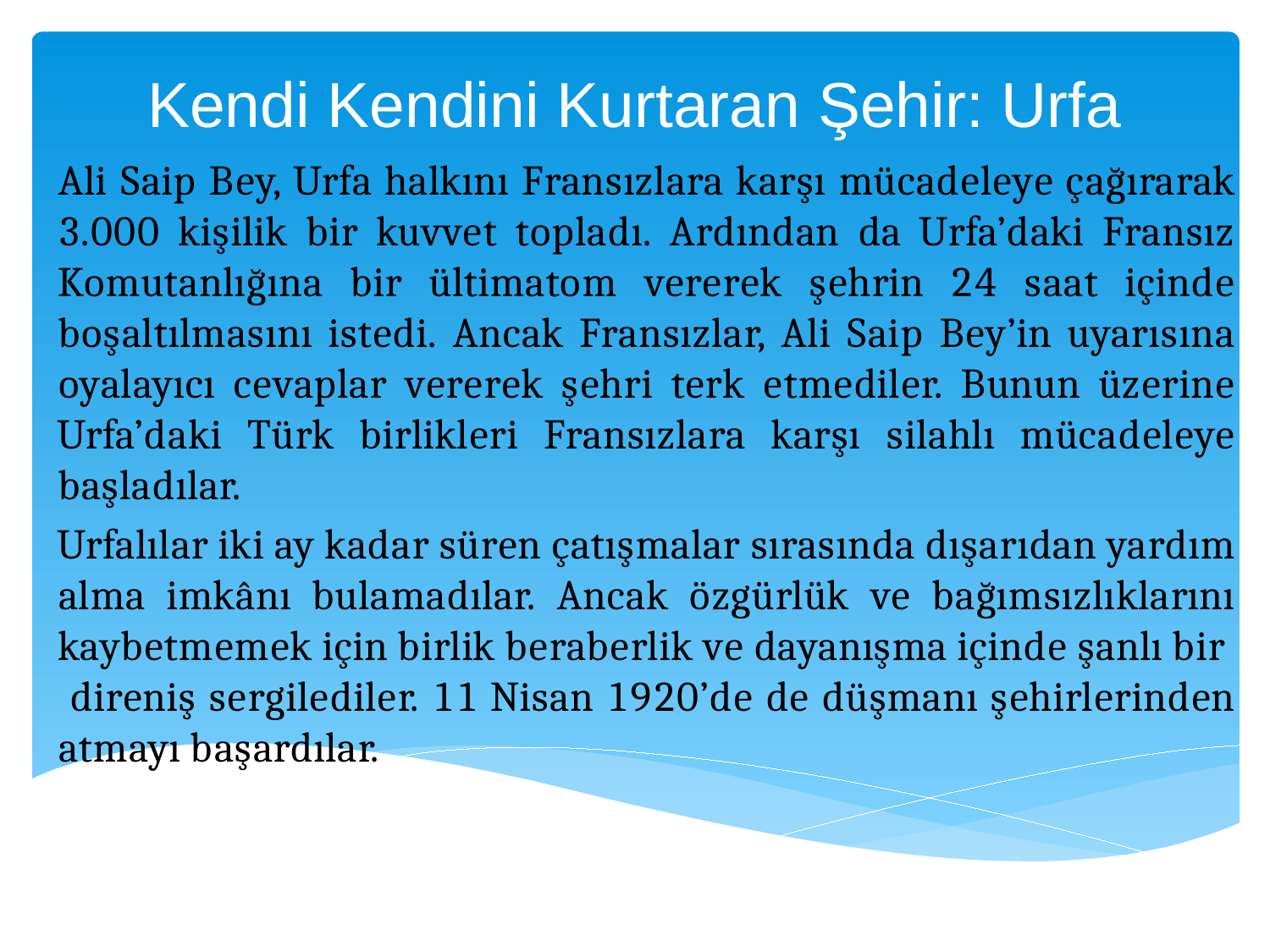

# Kendi Kendini Kurtaran Şehir: Urfa
Ali Saip Bey, Urfa halkını Fransızlara karşı mücadeleye çağırarak 3.000 kişilik bir kuvvet topladı. Ardından da Urfa’daki Fransız Komutanlığına bir ültimatom vererek şehrin 24 saat içinde boşaltılmasını istedi. Ancak Fransızlar, Ali Saip Bey’in uyarısına oyalayıcı cevaplar vererek şehri terk etmediler. Bunun üzerine Urfa’daki Türk birlikleri Fransızlara karşı silahlı mücadeleye başladılar.
Urfalılar iki ay kadar süren çatışmalar sırasında dışarıdan yardım alma imkânı bulamadılar. Ancak özgürlük ve bağımsızlıklarını kaybetmemek için birlik beraberlik ve dayanışma içinde şanlı bir   direniş sergilediler. 11 Nisan 1920’de de düşmanı şehirlerinden atmayı başardılar.